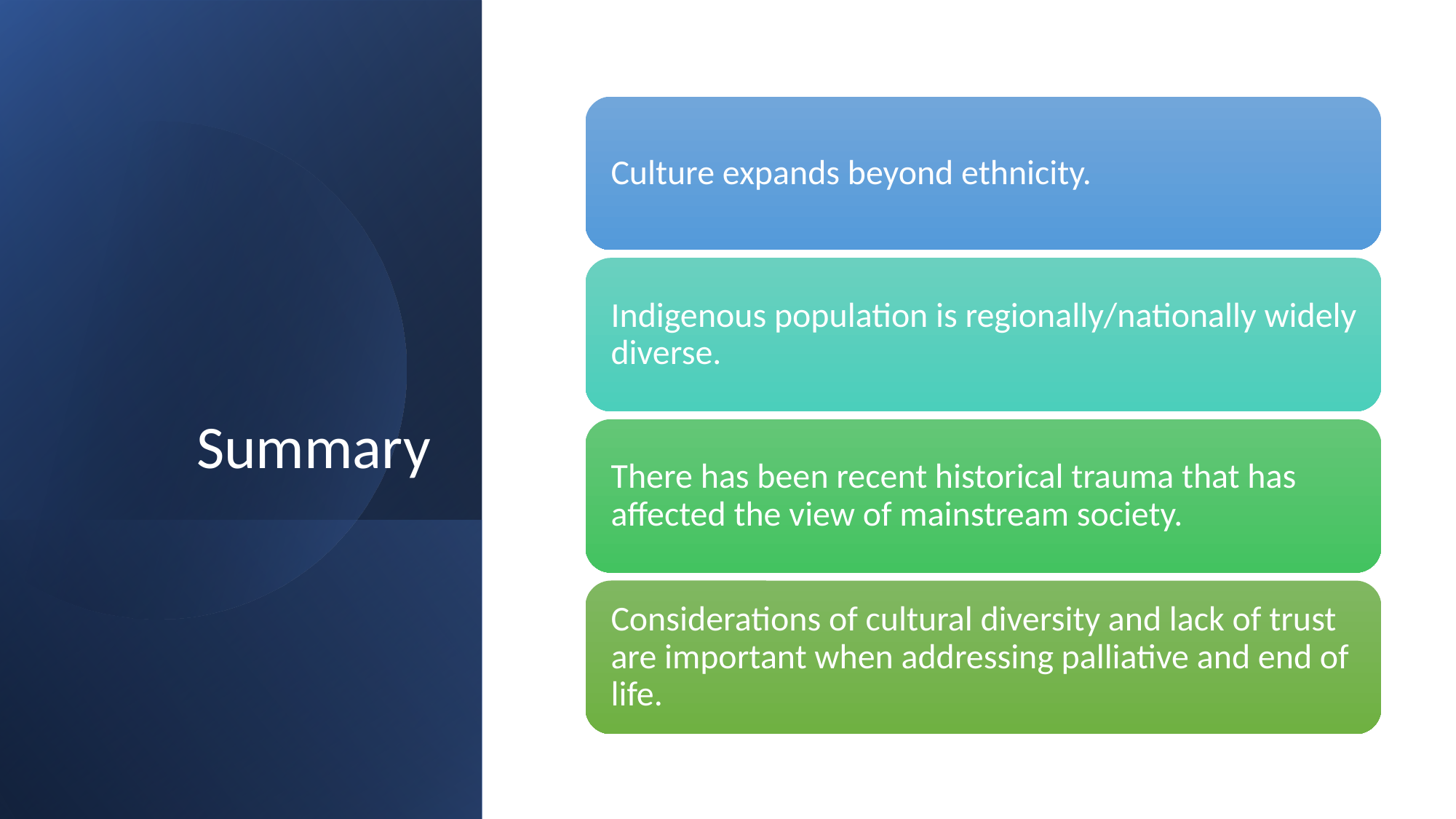

Culture expands beyond ethnicity.
Indigenous population is regionally/nationally widely diverse.
There has been recent historical trauma that has affected the view of mainstream society.
Considerations of cultural diversity and lack of trust are important when addressing palliative and end of life.

# Summary